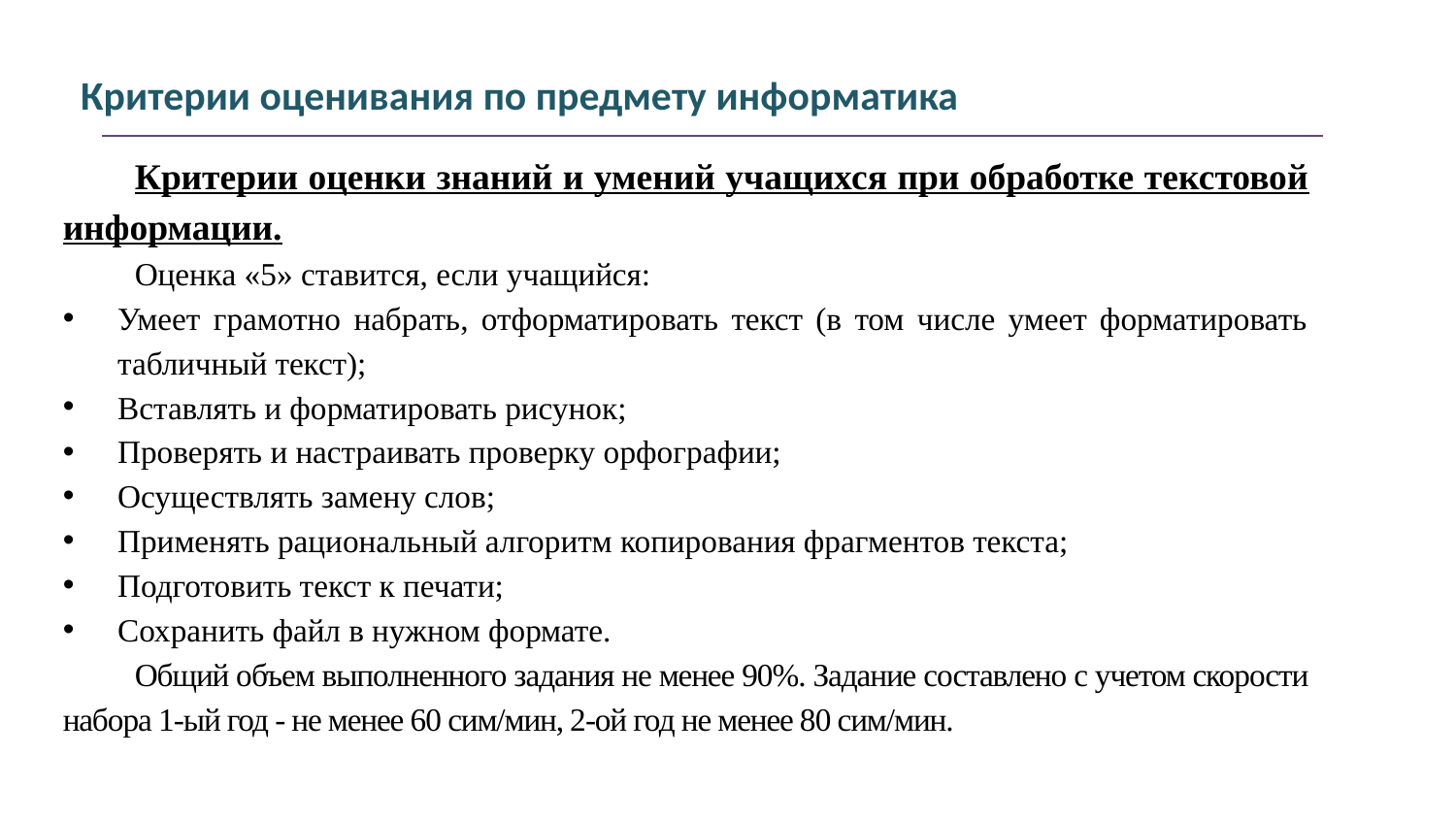

# Критерии оценивания по предмету информатика

Критерии оценки знаний и умений учащихся при обработке текстовой информации.
Оценка «5» ставится, если учащийся:
Умеет грамотно набрать, отформатировать текст (в том числе умеет форматировать табличный текст);
Вставлять и форматировать рисунок;
Проверять и настраивать проверку орфографии;
Осуществлять замену слов;
Применять рациональный алгоритм копирования фрагментов текста;
Подготовить текст к печати;
Сохранить файл в нужном формате.
Общий объем выполненного задания не менее 90%. Задание составлено с учетом скорости набора 1-ый год - не менее 60 сим/мин, 2-ой год не менее 80 сим/мин.